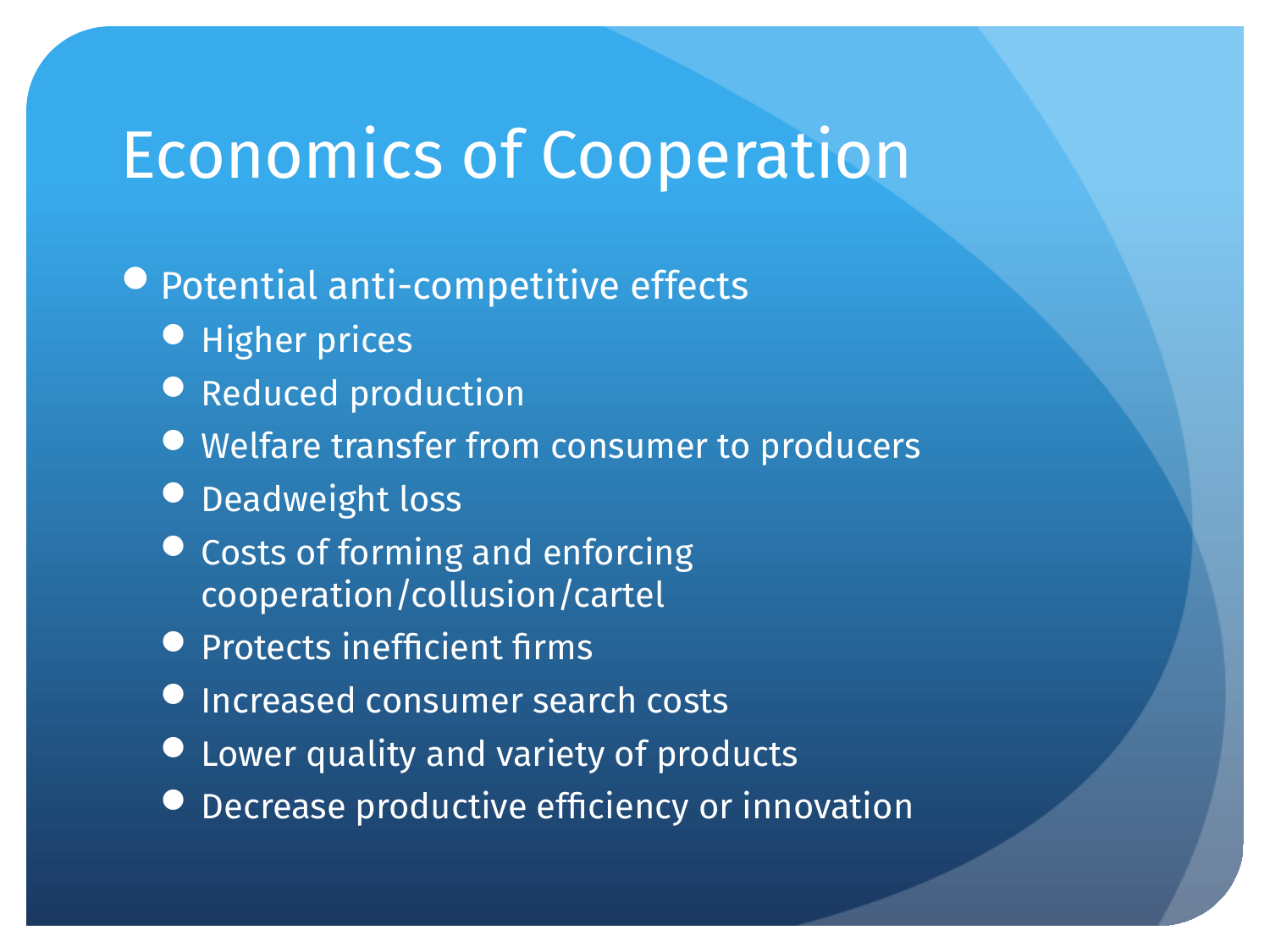

# Economics of Cooperation
Potential anti-competitive effects
Higher prices
Reduced production
Welfare transfer from consumer to producers
Deadweight loss
Costs of forming and enforcing cooperation/collusion/cartel
Protects inefficient firms
Increased consumer search costs
Lower quality and variety of products
Decrease productive efficiency or innovation